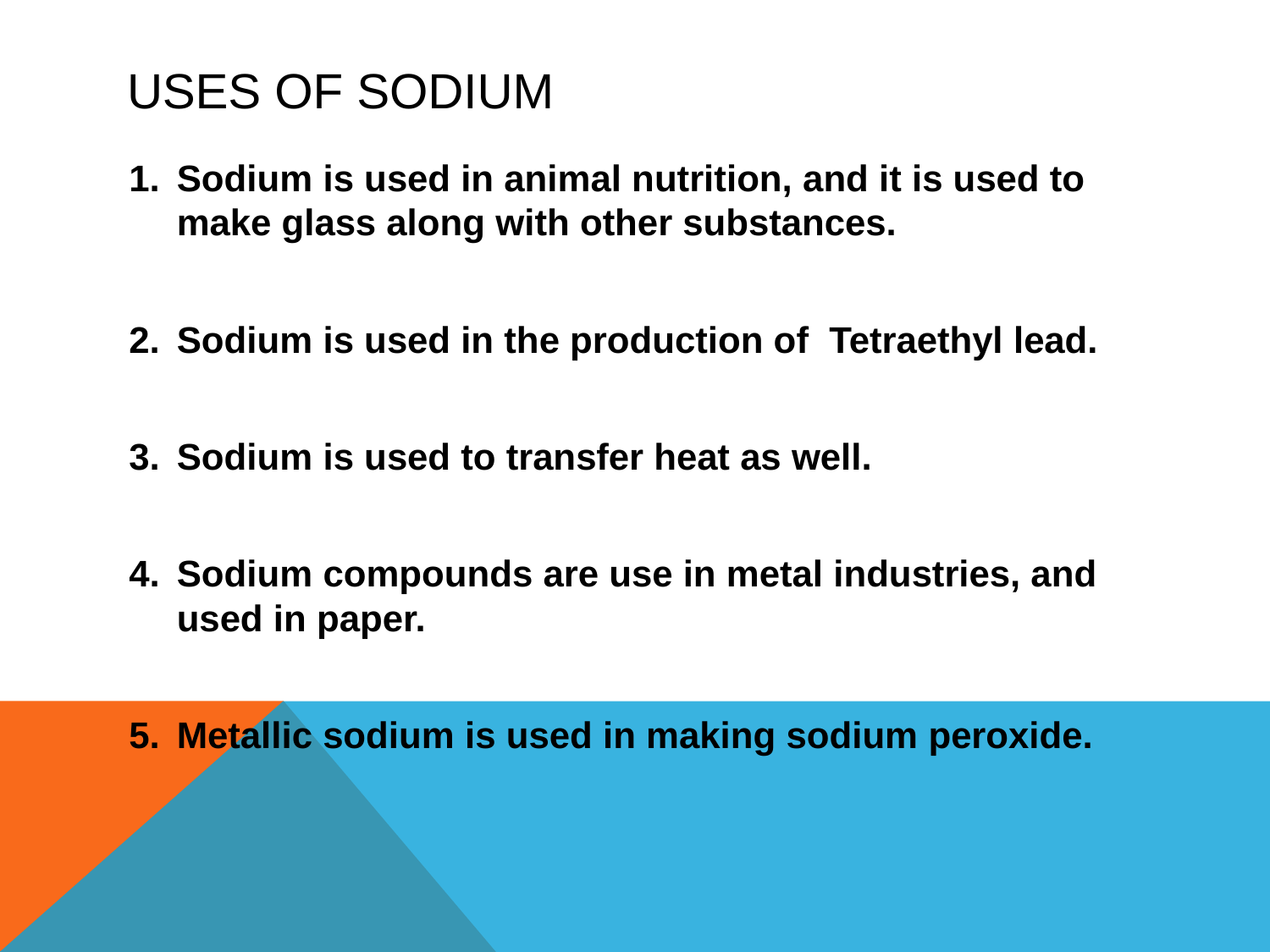

# Uses of sodium
Sodium is used in animal nutrition, and it is used to make glass along with other substances.

Sodium is used in the production of  Tetraethyl lead.

Sodium is used to transfer heat as well.

Sodium compounds are use in metal industries, and used in paper.

Metallic sodium is used in making sodium peroxide.